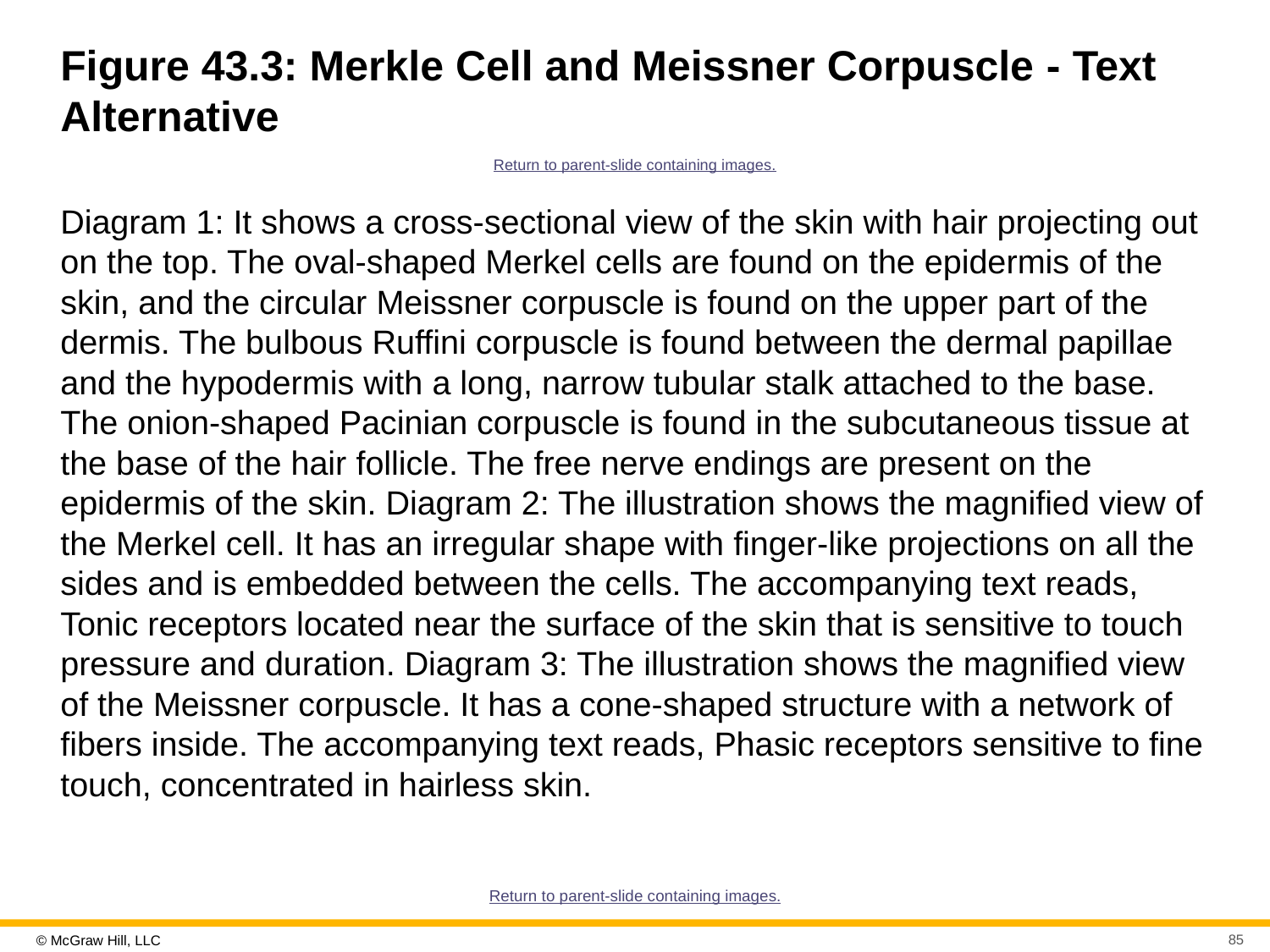

# Figure 43.3: Merkle Cell and Meissner Corpuscle - Text Alternative
Return to parent-slide containing images.
Diagram 1: It shows a cross-sectional view of the skin with hair projecting out on the top. The oval-shaped Merkel cells are found on the epidermis of the skin, and the circular Meissner corpuscle is found on the upper part of the dermis. The bulbous Ruffini corpuscle is found between the dermal papillae and the hypodermis with a long, narrow tubular stalk attached to the base. The onion-shaped Pacinian corpuscle is found in the subcutaneous tissue at the base of the hair follicle. The free nerve endings are present on the epidermis of the skin. Diagram 2: The illustration shows the magnified view of the Merkel cell. It has an irregular shape with finger-like projections on all the sides and is embedded between the cells. The accompanying text reads, Tonic receptors located near the surface of the skin that is sensitive to touch pressure and duration. Diagram 3: The illustration shows the magnified view of the Meissner corpuscle. It has a cone-shaped structure with a network of fibers inside. The accompanying text reads, Phasic receptors sensitive to fine touch, concentrated in hairless skin.
Return to parent-slide containing images.
85